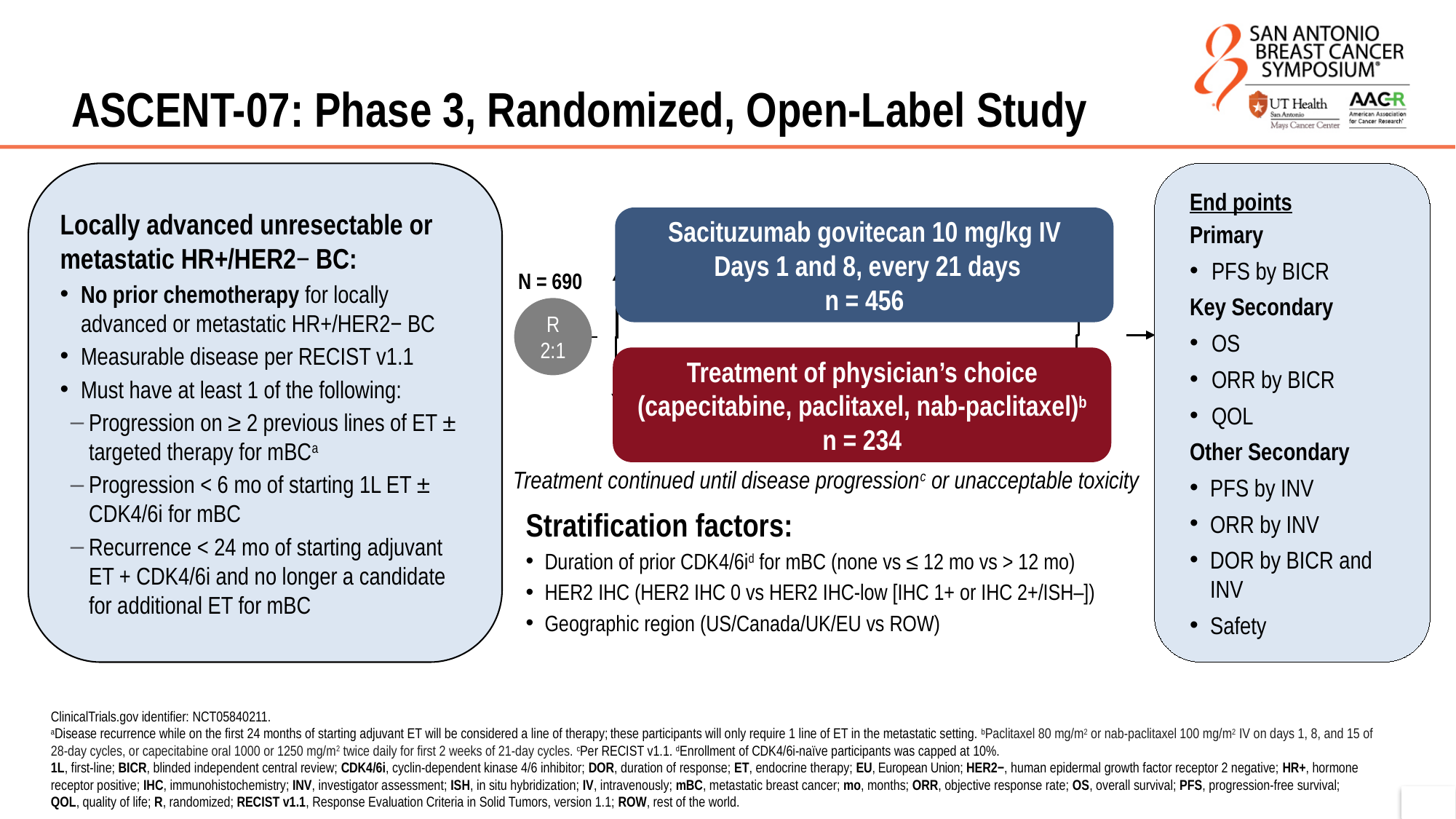

# ASCENT-07: Phase 3, Randomized, Open-Label Study
Locally advanced unresectable or metastatic HR+/HER2− BC:
No prior chemotherapy for locally advanced or metastatic HR+/HER2− BC
Measurable disease per RECIST v1.1
Must have at least 1 of the following:
Progression on ≥ 2 previous lines of ET ±
targeted therapy for mBCa
Progression < 6 mo of starting 1L ET ±
CDK4/6i for mBC
Recurrence < 24 mo of starting adjuvant ET + CDK4/6i and no longer a candidate for additional ET for mBC
End points
Primary
PFS by BICR
Key Secondary
OS
ORR by BICR
QOL
Other Secondary
PFS by INV
ORR by INV
DOR by BICR and INV
Safety
Sacituzumab govitecan 10 mg/kg IV
 Days 1 and 8, every 21 days
n = 456
N = 690
R
2:1
Treatment of physician’s choice (capecitabine, paclitaxel, nab-paclitaxel)b
n = 234
Treatment continued until disease progressionc or unacceptable toxicity
Stratification factors:
Duration of prior CDK4/6id for mBC (none vs ≤ 12 mo vs > 12 mo)
HER2 IHC (HER2 IHC 0 vs HER2 IHC-low [IHC 1+ or IHC 2+/ISH–])
Geographic region (US/Canada/UK/EU vs ROW)
ClinicalTrials.gov identifier: NCT05840211.
aDisease recurrence while on the first 24 months of starting adjuvant ET will be considered a line of therapy; these participants will only require 1 line of ET in the metastatic setting. bPaclitaxel 80 mg/m2 or nab-paclitaxel 100 mg/m2 IV on days 1, 8, and 15 of 28-day cycles, or capecitabine oral 1000 or 1250 mg/m2 twice daily for first 2 weeks of 21-day cycles. cPer RECIST v1.1. dEnrollment of CDK4/6i-naïve participants was capped at 10%.
1L, first-line; BICR, blinded independent central review; CDK4/6i, cyclin-dependent kinase 4/6 inhibitor; DOR, duration of response; ET, endocrine therapy; EU, European Union; HER2−, human epidermal growth factor receptor 2 negative; HR+, hormone receptor positive; IHC, immunohistochemistry; INV, investigator assessment; ISH, in situ hybridization; IV, intravenously; mBC, metastatic breast cancer; mo, months; ORR, objective response rate; OS, overall survival; PFS, progression-free survival;
QOL, quality of life; R, randomized; RECIST v1.1, Response Evaluation Criteria in Solid Tumors, version 1.1; ROW, rest of the world.